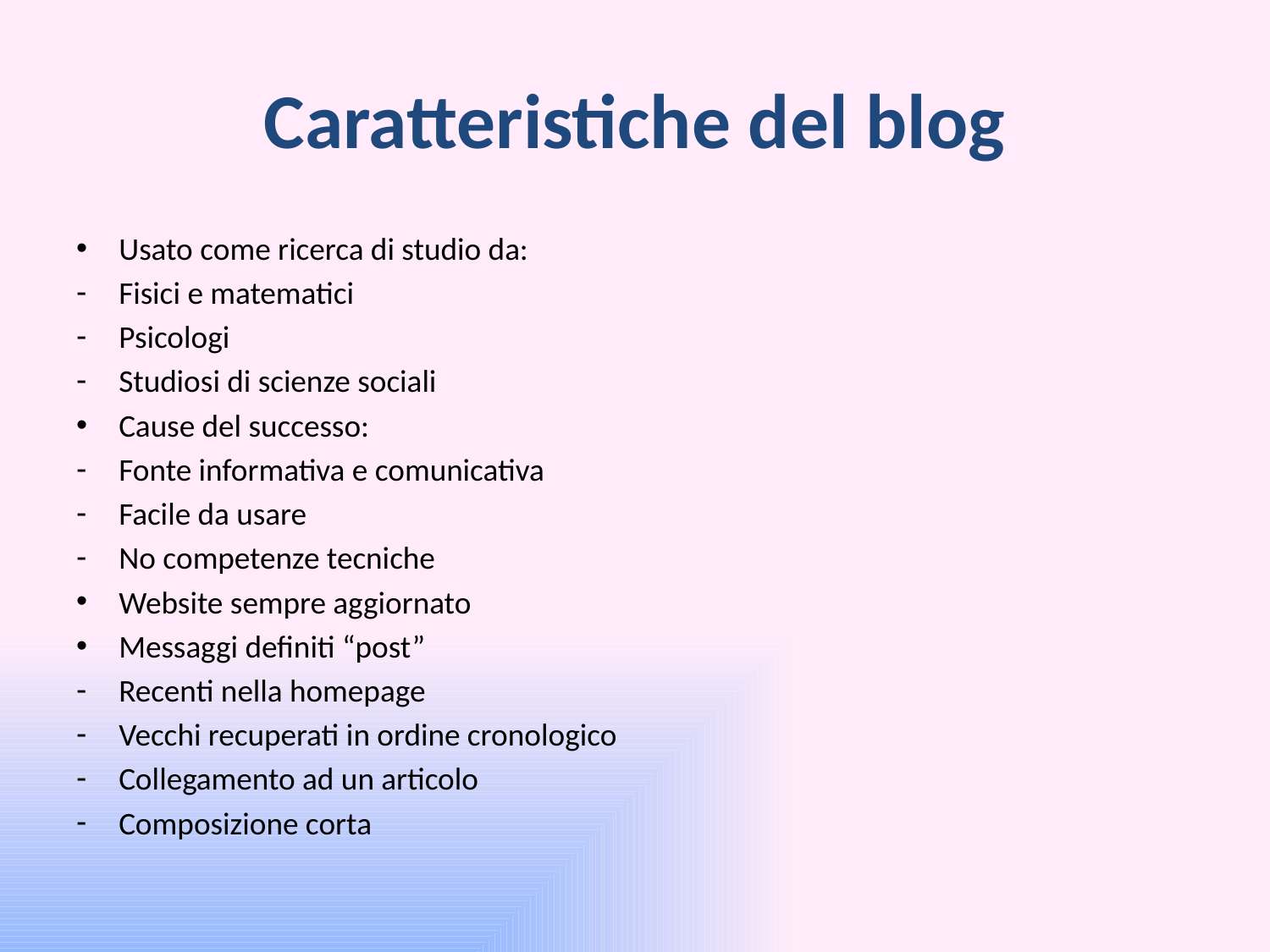

# Caratteristiche del blog
Usato come ricerca di studio da:
Fisici e matematici
Psicologi
Studiosi di scienze sociali
Cause del successo:
Fonte informativa e comunicativa
Facile da usare
No competenze tecniche
Website sempre aggiornato
Messaggi definiti “post”
Recenti nella homepage
Vecchi recuperati in ordine cronologico
Collegamento ad un articolo
Composizione corta